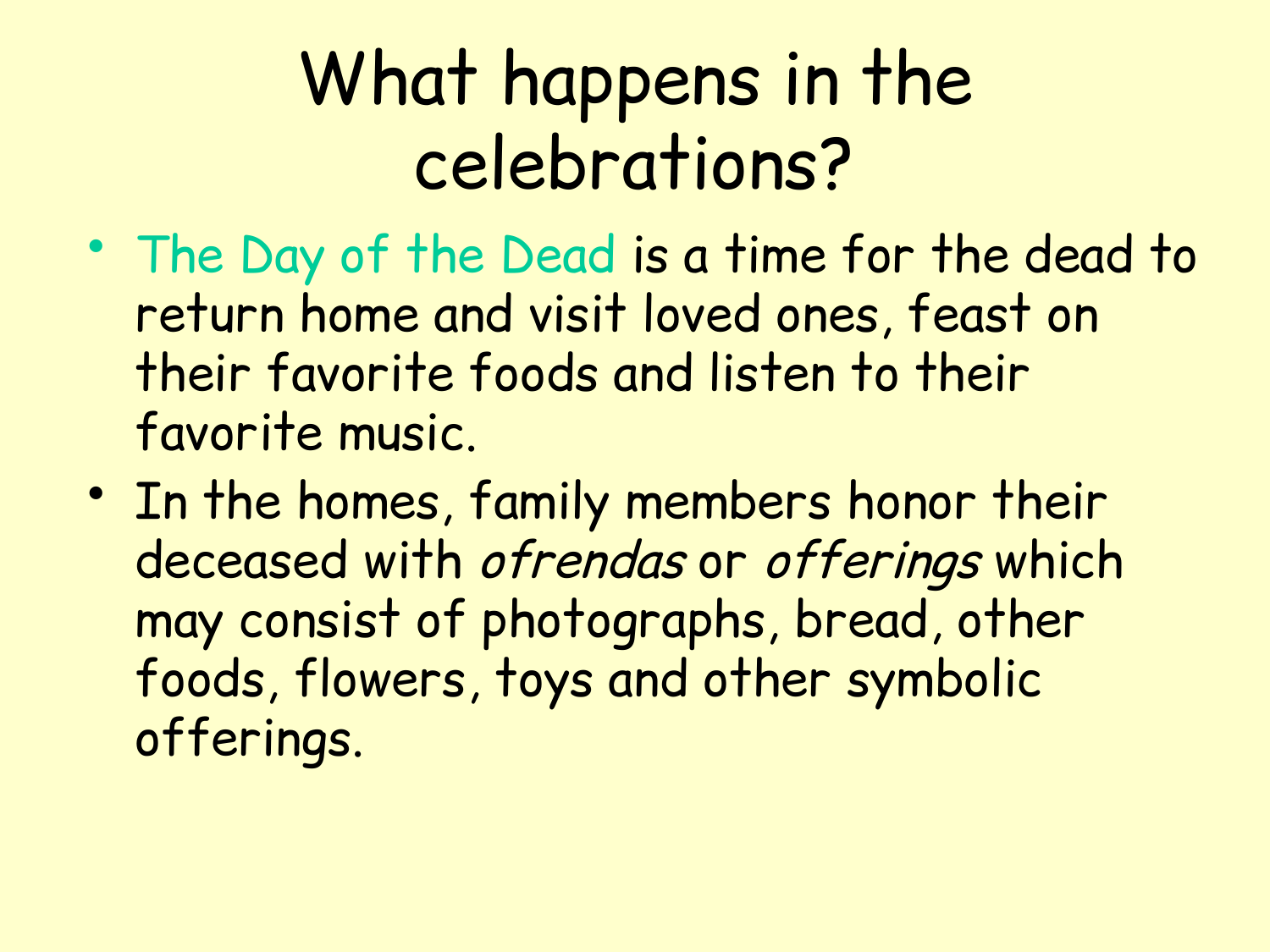

# What happens in the celebrations?
The Day of the Dead is a time for the dead to return home and visit loved ones, feast on their favorite foods and listen to their favorite music.
In the homes, family members honor their deceased with ofrendas or offerings which may consist of photographs, bread, other foods, flowers, toys and other symbolic offerings.